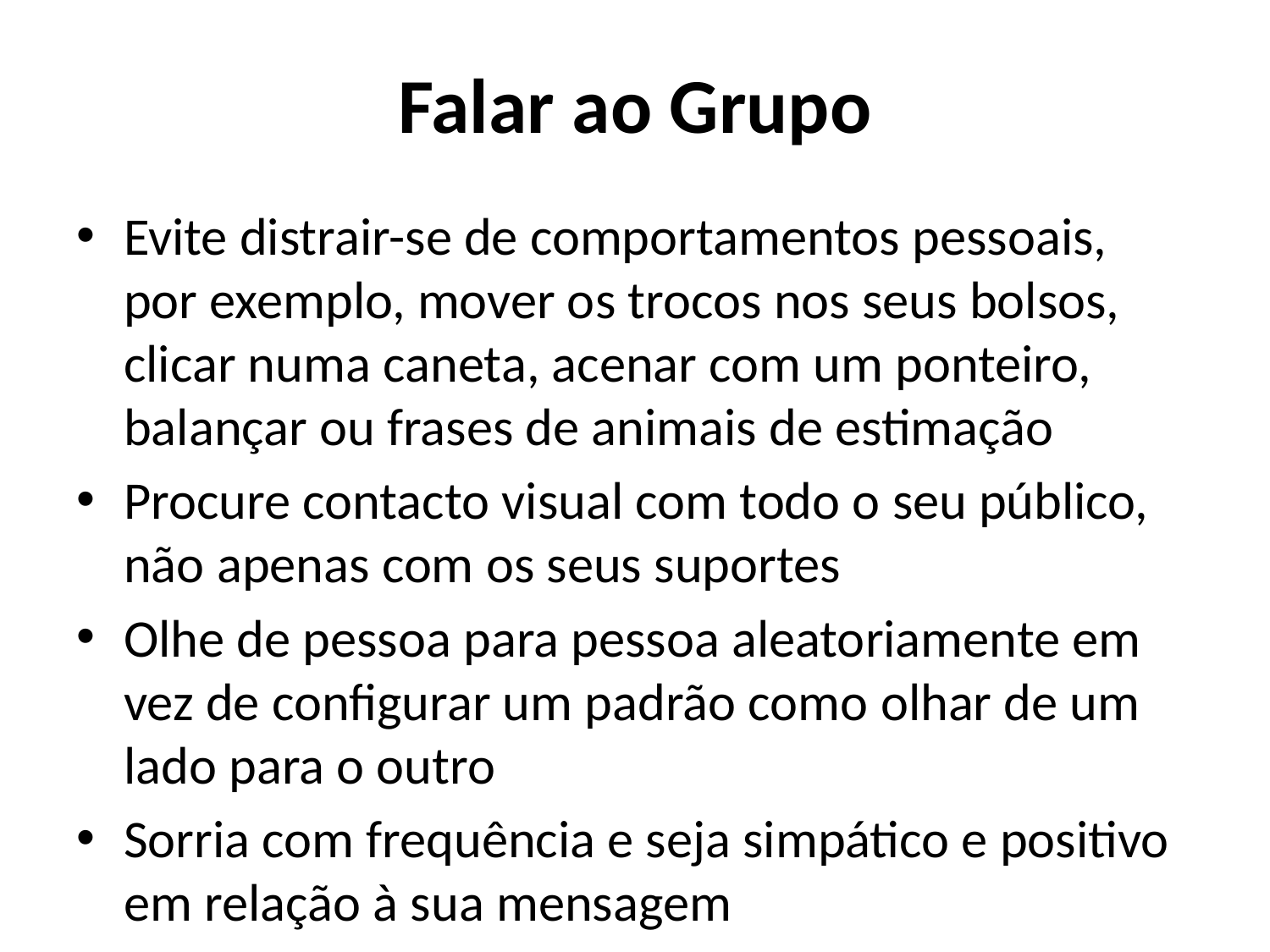

# Falar ao Grupo
Evite distrair-se de comportamentos pessoais, por exemplo, mover os trocos nos seus bolsos, clicar numa caneta, acenar com um ponteiro, balançar ou frases de animais de estimação
Procure contacto visual com todo o seu público, não apenas com os seus suportes
Olhe de pessoa para pessoa aleatoriamente em vez de configurar um padrão como olhar de um lado para o outro
Sorria com frequência e seja simpático e positivo em relação à sua mensagem